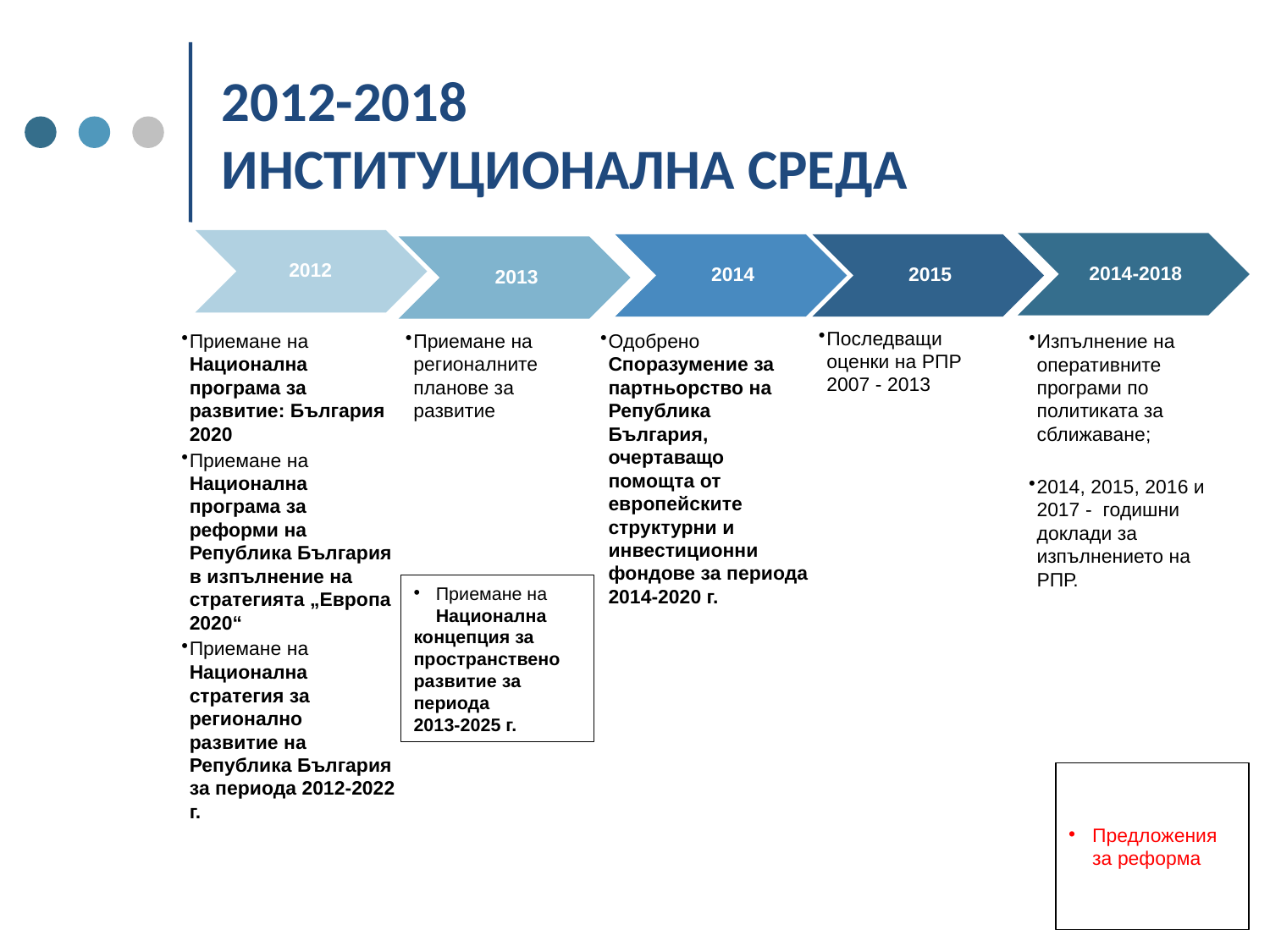

# 2012-2018 ИНСТИТУЦИОНАЛНА СРЕДА
2012
Приемане на Национална програма за развитие: България 2020
Приемане на Национална програма за реформи на Република България в изпълнение на стратегията „Европа 2020“
Приемане на Национална стратегия за регионално развитие на Република България за периода 2012-2022 г.
2013
Приемане на регионалните планове за развитие
2014
Одобрено Споразумение за партньорство на Република България, очертаващо помощта от европейските структурни и инвестиционни фондове за периода 2014-2020 г.
2014-2018
Изпълнение на оперативните програми по политиката за сближаване;

2014, 2015, 2016 и 2017 -  годишни доклади за изпълнението на РПР.
2015
Последващи оценки на РПР 2007 - 2013
Приемане на
Национална
концепция за
пространствено
развитие за
периода
2013-2025 г.
Предложения
за реформа